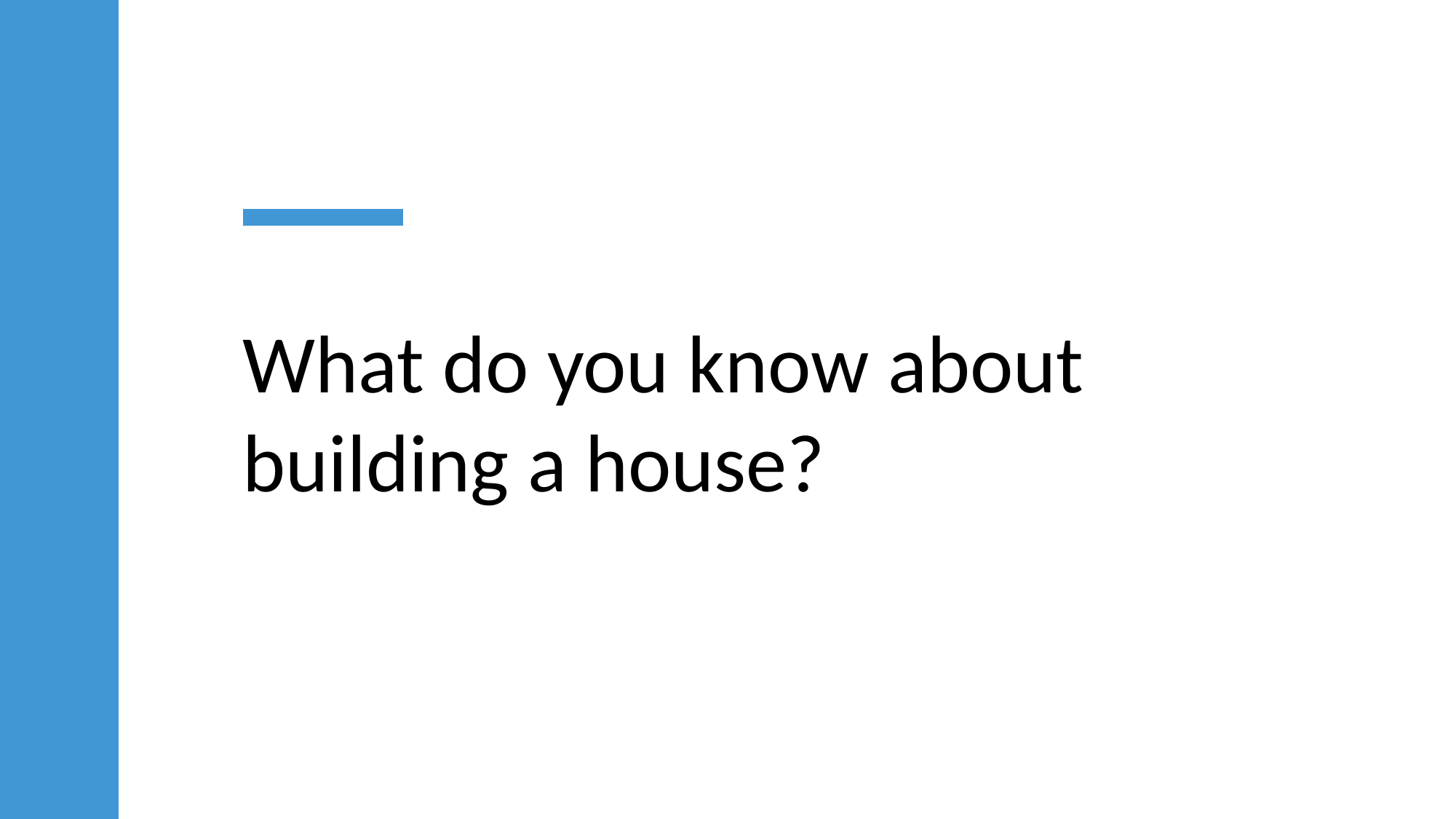

What do you know about building a house?